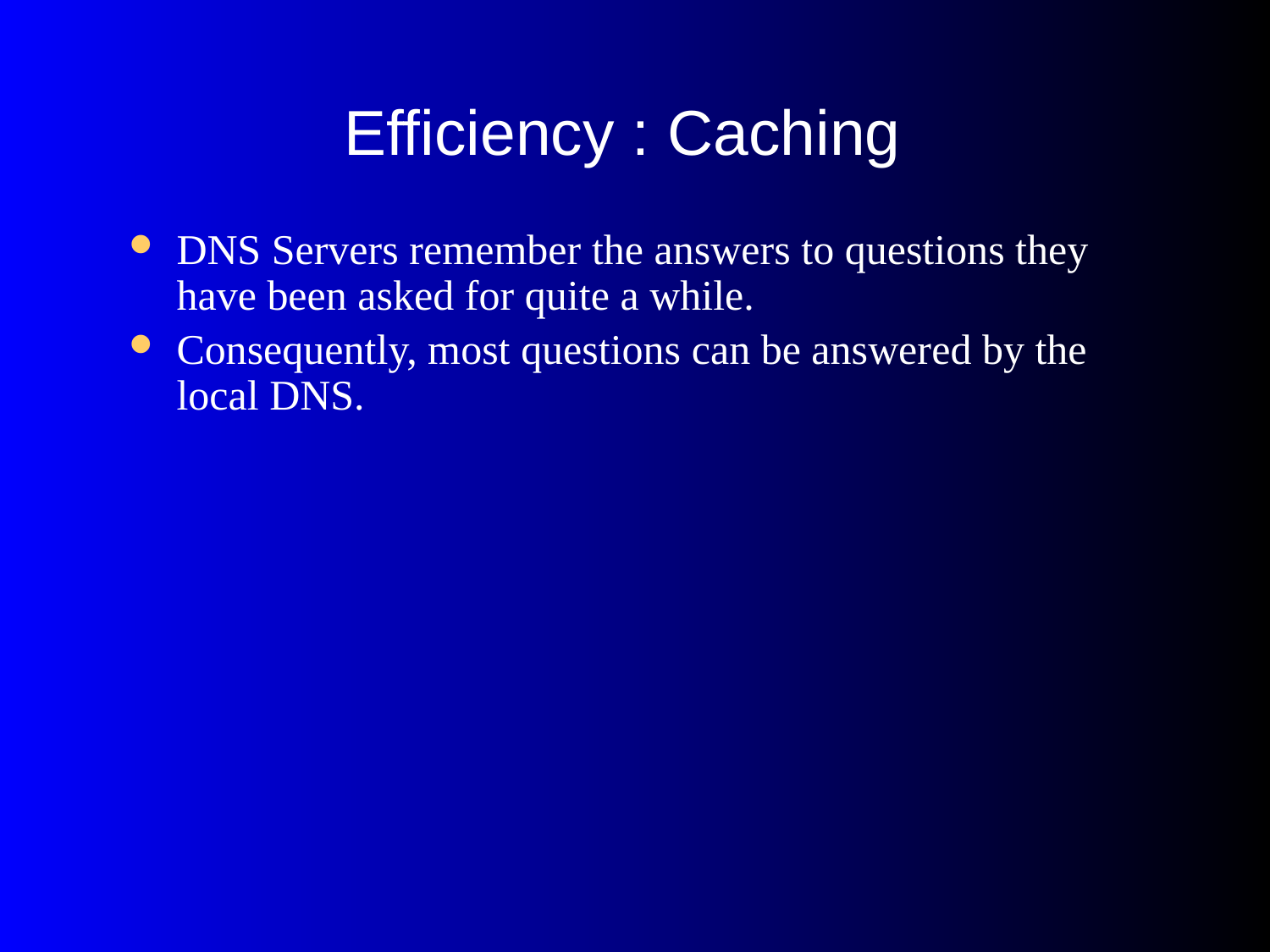

# Efficiency : Caching
DNS Servers remember the answers to questions they have been asked for quite a while.
Consequently, most questions can be answered by the local DNS.